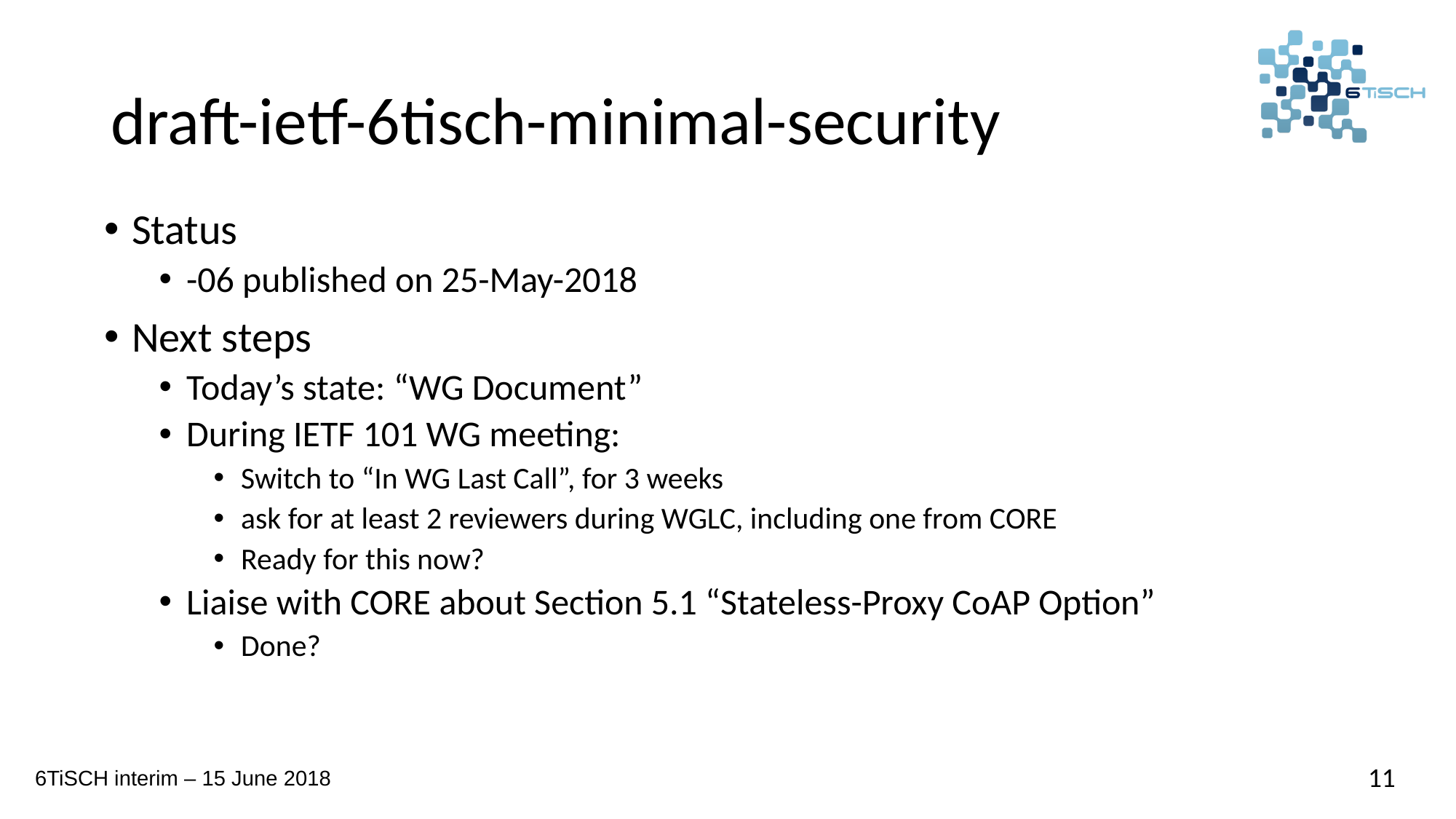

# draft-ietf-6tisch-minimal-security
Status
-06 published on 25-May-2018
Next steps
Today’s state: “WG Document”
During IETF 101 WG meeting:
Switch to “In WG Last Call”, for 3 weeks
ask for at least 2 reviewers during WGLC, including one from CORE
Ready for this now?
Liaise with CORE about Section 5.1 “Stateless-Proxy CoAP Option”
Done?
11